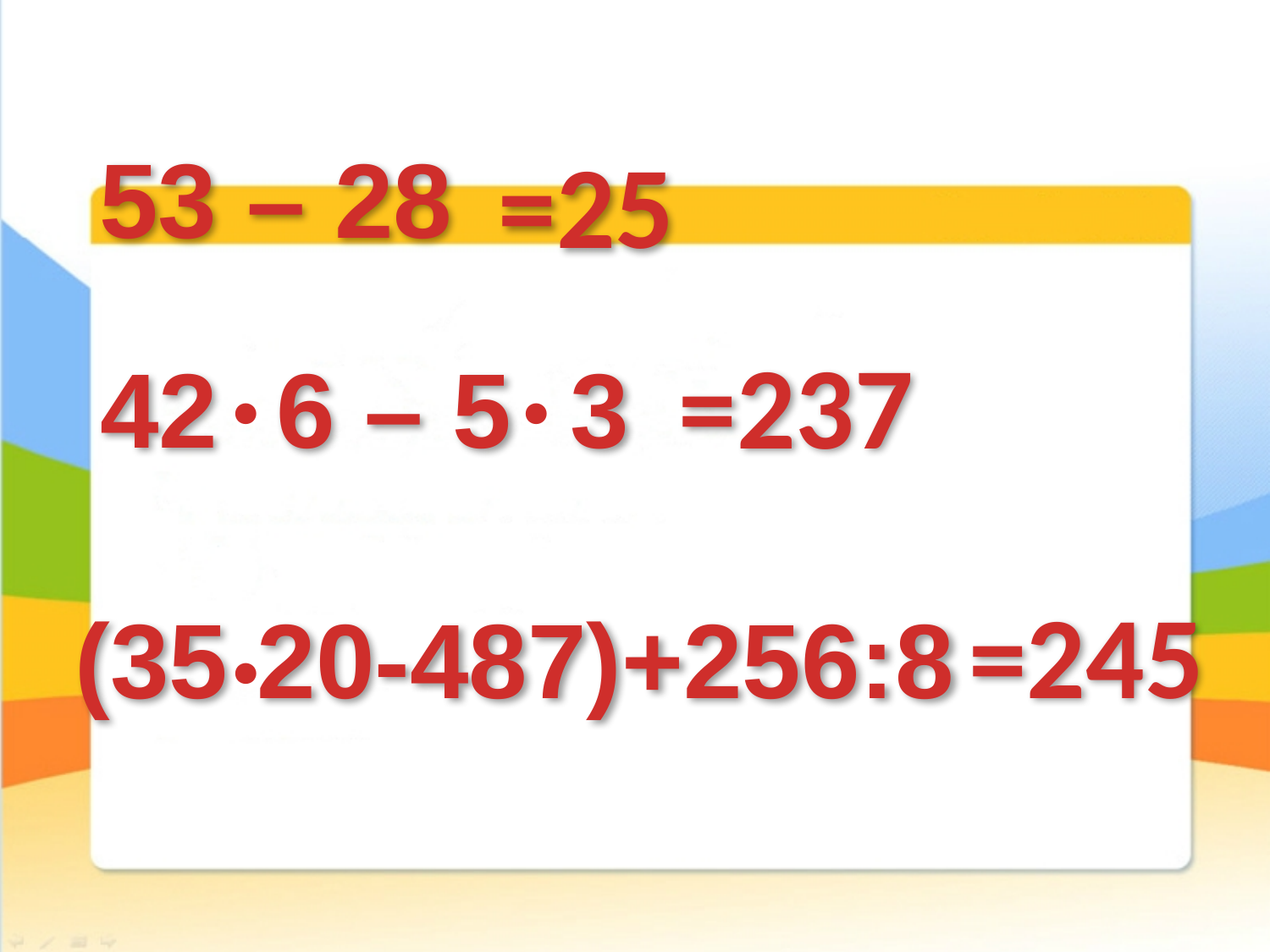

53 – 28
=25
.
.
=237
42  6 – 5  3
.
=245
(35 20-487)+256:8